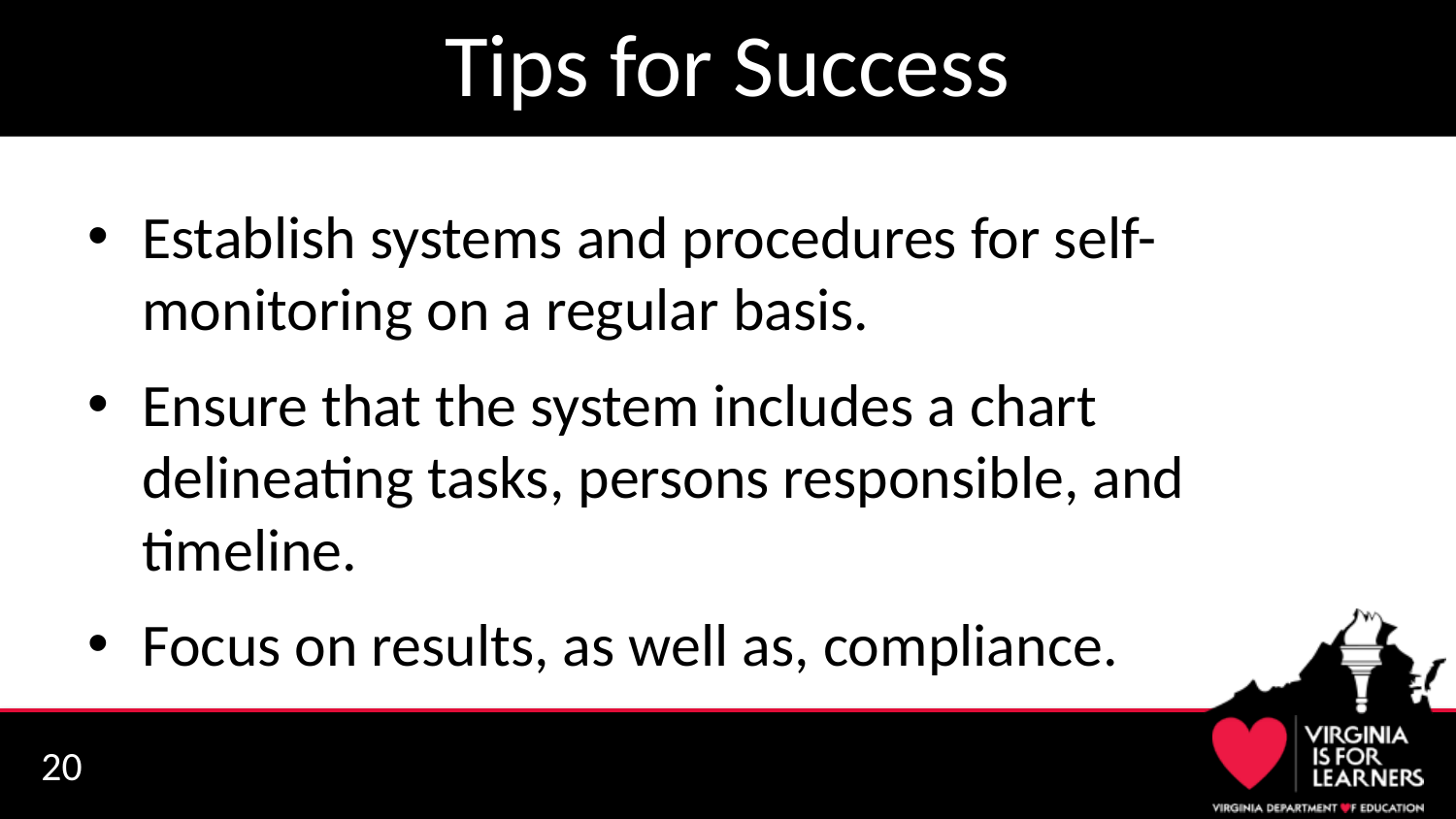

# Tips for Success
Establish systems and procedures for self-monitoring on a regular basis.
Ensure that the system includes a chart delineating tasks, persons responsible, and timeline.
Focus on results, as well as, compliance.